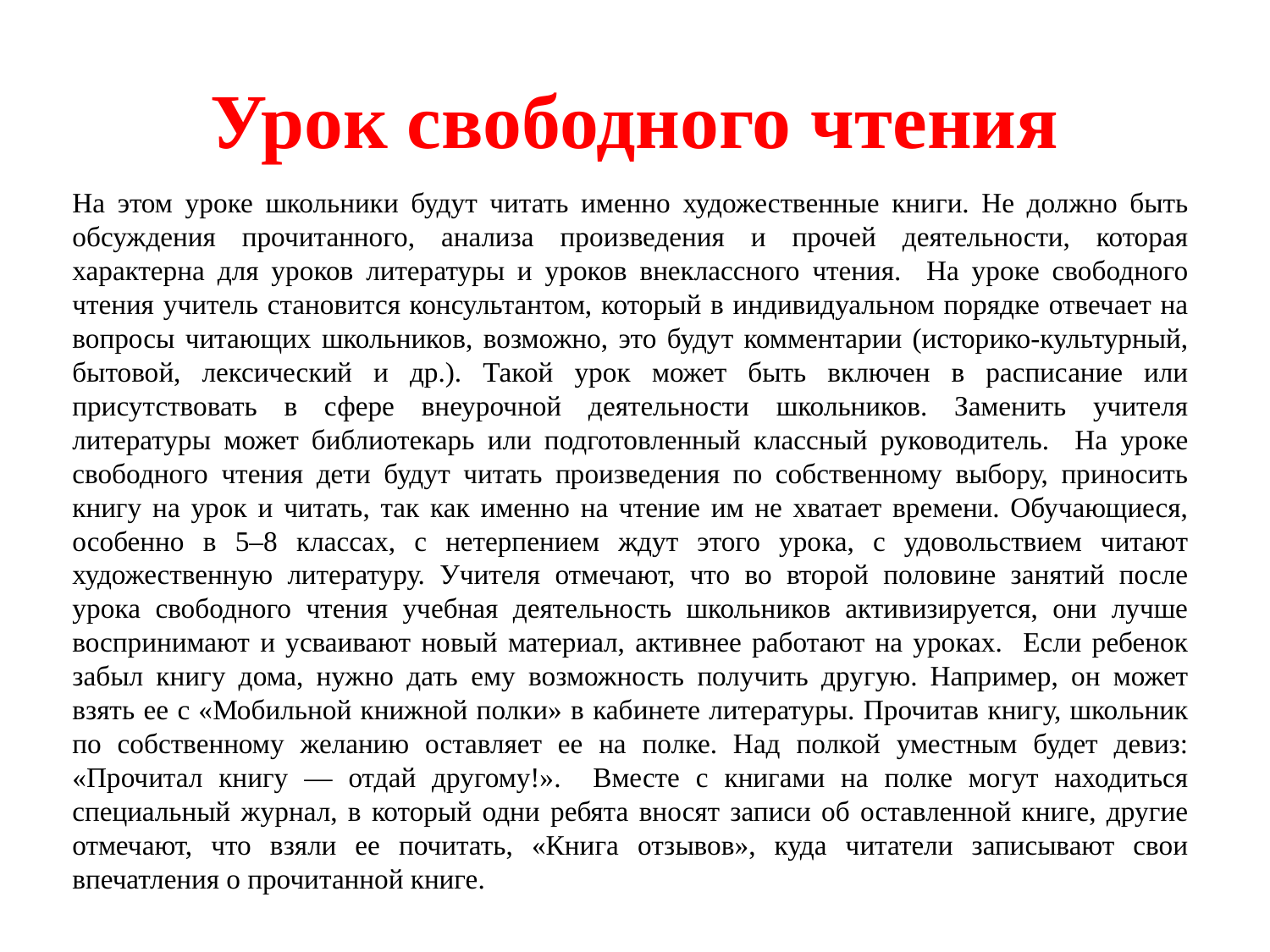

# Урок свободного чтения
На этом уроке школьники будут читать именно художественные книги. Не должно быть обсуждения прочитанного, анализа произведения и прочей деятельности, которая характерна для уроков литературы и уроков внеклассного чтения.  На уроке свободного чтения учитель становится консультантом, который в индивидуальном порядке отвечает на вопросы читающих школьников, возможно, это будут комментарии (историко-культурный, бытовой, лексический и др.). Такой урок может быть включен в расписание или присутствовать в сфере внеурочной деятельности школьников. Заменить учителя литературы может библиотекарь или подготовленный классный руководитель.  На уроке свободного чтения дети будут читать произведения по собственному выбору, приносить книгу на урок и читать, так как именно на чтение им не хватает времени. Обучающиеся, особенно в 5–8 классах, с нетерпением ждут этого урока, с удовольствием читают художественную литературу. Учителя отмечают, что во второй половине занятий после урока свободного чтения учебная деятельность школьников активизируется, они лучше воспринимают и усваивают новый материал, активнее работают на уроках.  Если ребенок забыл книгу дома, нужно дать ему возможность получить другую. Например, он может взять ее с «Мобильной книжной полки» в кабинете литературы. Прочитав книгу, школьник по собственному желанию оставляет ее на полке. Над полкой уместным будет девиз: «Прочитал книгу — отдай другому!».  Вместе с книгами на полке могут находиться специальный журнал, в который одни ребята вносят записи об оставленной книге, другие отмечают, что взяли ее почитать, «Книга отзывов», куда читатели записывают свои впечатления о прочитанной книге.